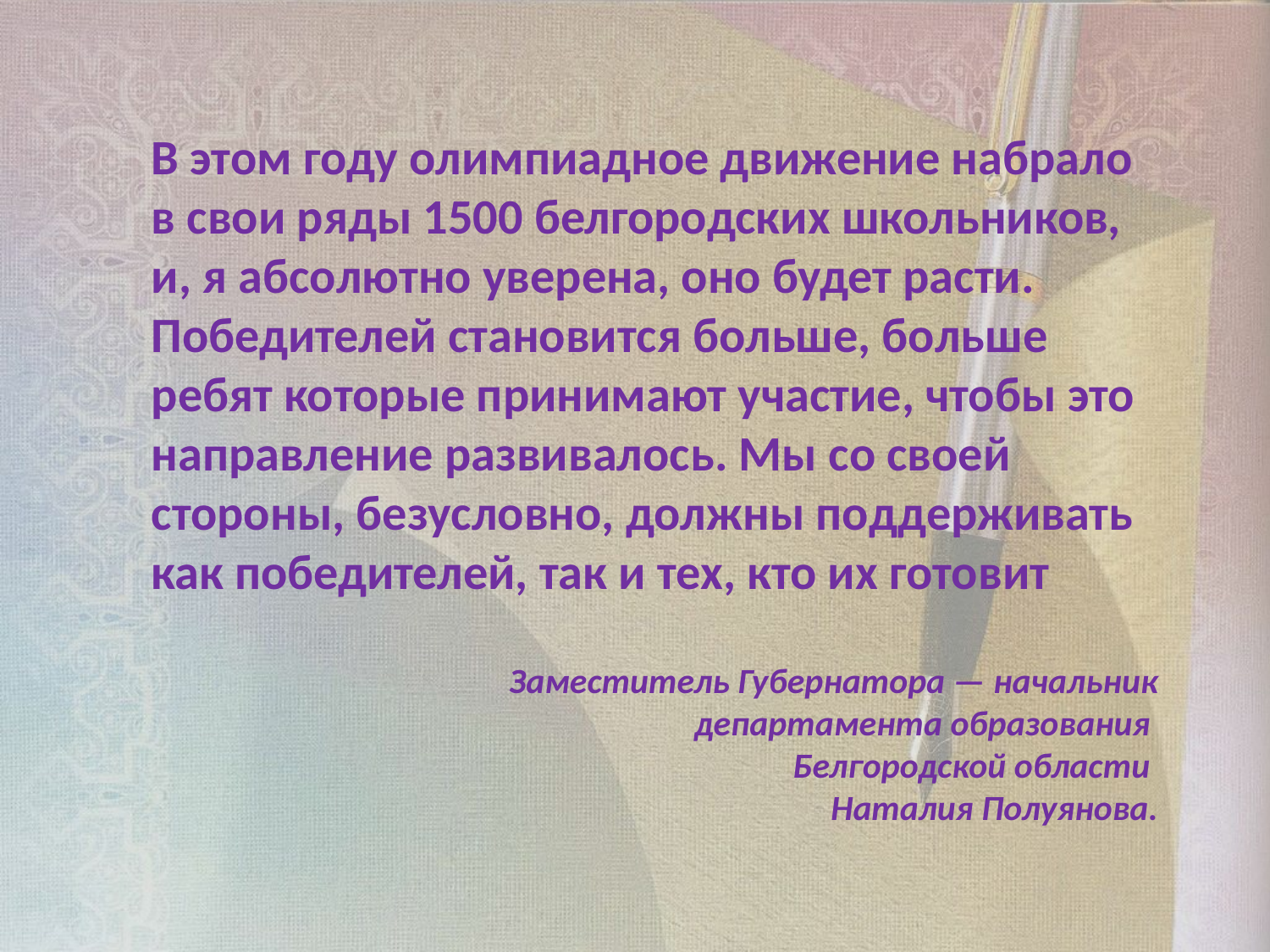

В этом году олимпиадное движение набрало в свои ряды 1500 белгородских школьников, и, я абсолютно уверена, оно будет расти. Победителей становится больше, больше ребят которые принимают участие, чтобы это направление развивалось. Мы со своей стороны, безусловно, должны поддерживать как победителей, так и тех, кто их готовит

Заместитель Губернатора — начальник
 департамента образования
Белгородской области
Наталия Полуянова.